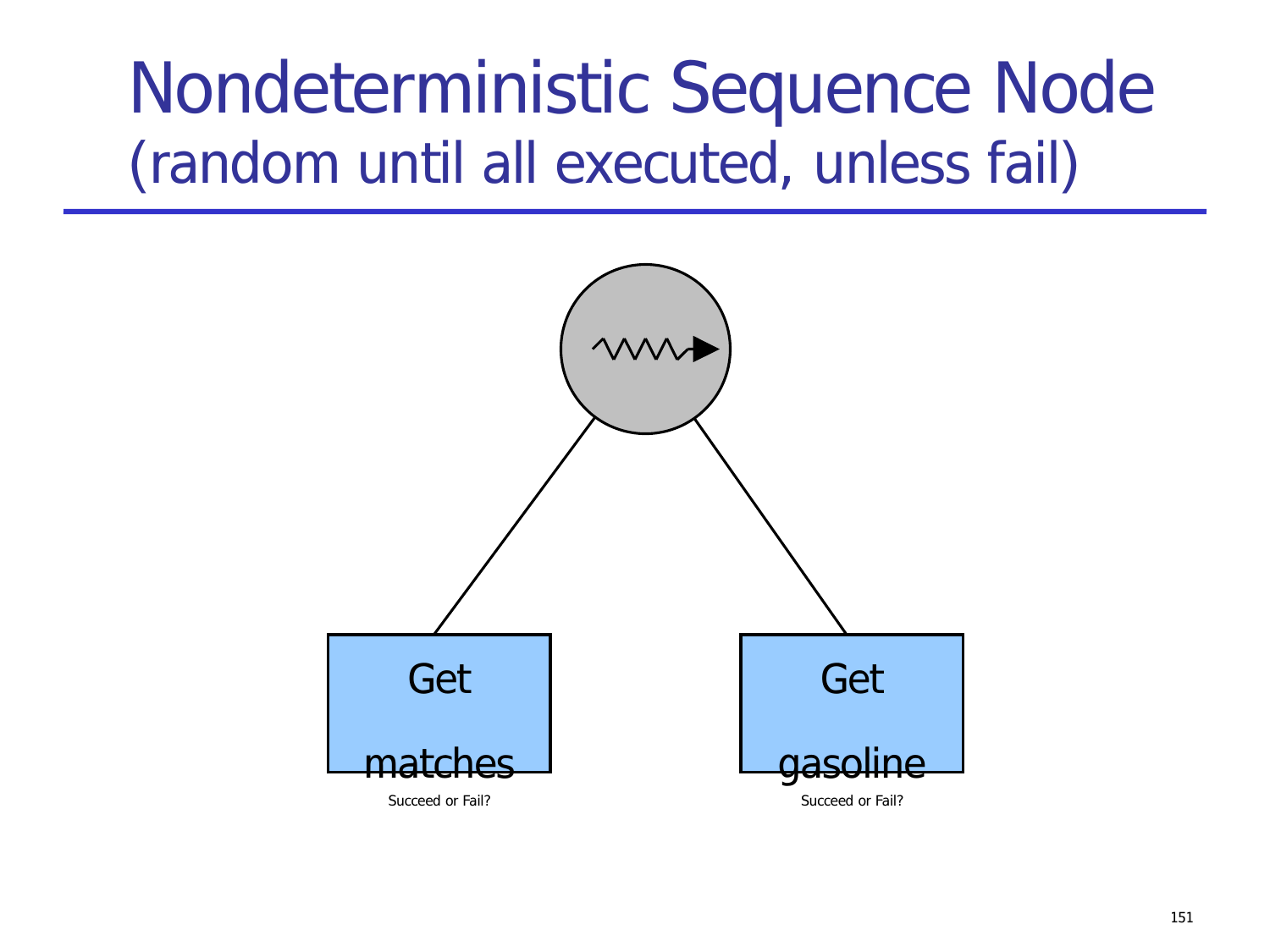

# Nondeterministic Sequence Node (random until all executed, unless fail)

Get
matches

Get
gasoline
Succeed or Fail?
Succeed or Fail?
151